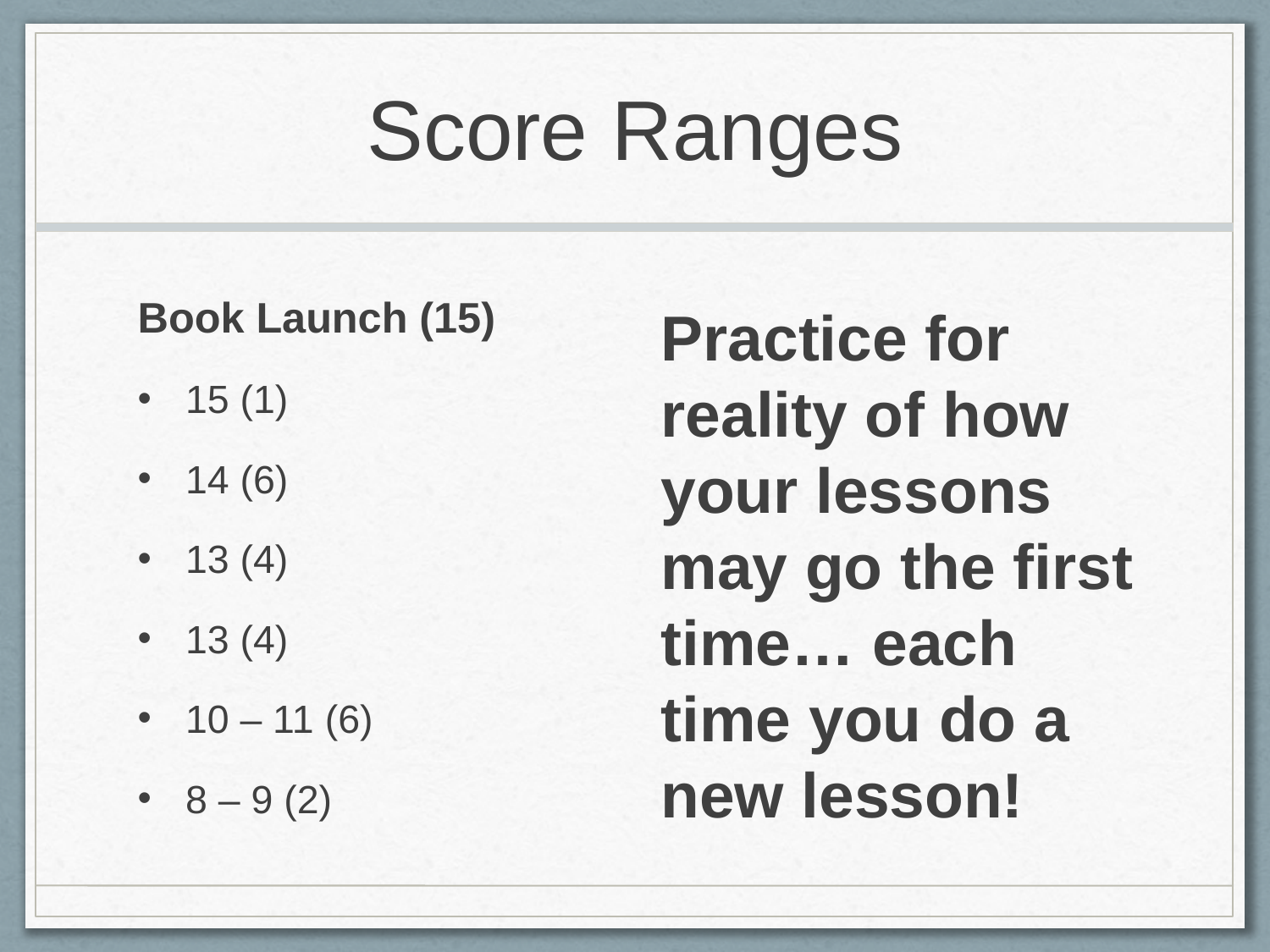

# Score Ranges
Book Launch (15)
15 (1)
14 (6)
13 (4)
13 (4)
10 – 11 (6)
8 – 9 (2)

Practice for reality of how your lessons may go the first time… each time you do a new lesson!